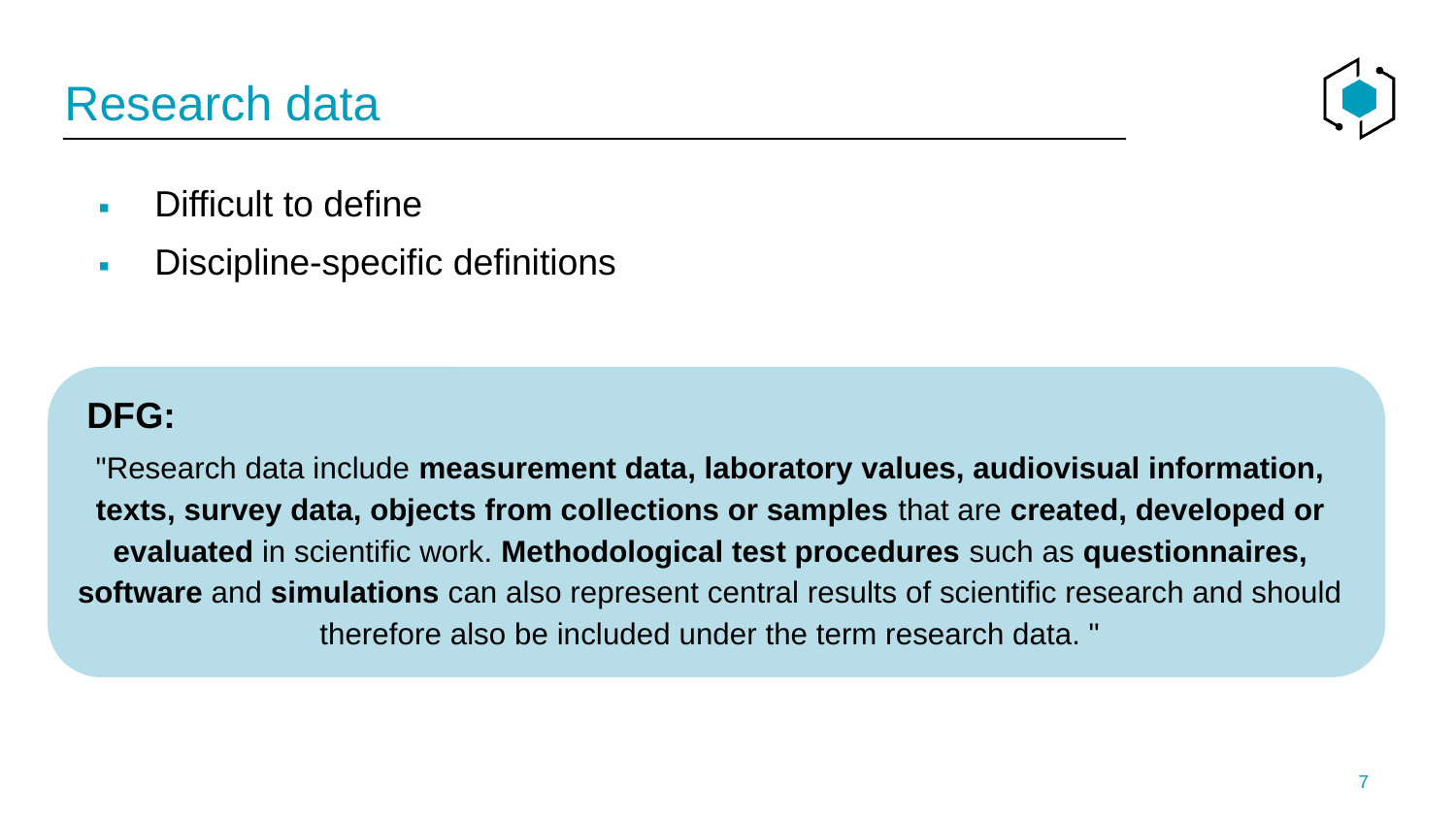

# Research data
Difficult to define
Discipline-specific definitions

DFG:
"Research data include measurement data, laboratory values, audiovisual information, texts, survey data, objects from collections or samples that are created, developed or evaluated in scientific work. Methodological test procedures such as questionnaires, software and simulations can also represent central results of scientific research and should therefore also be included under the term research data. "
7